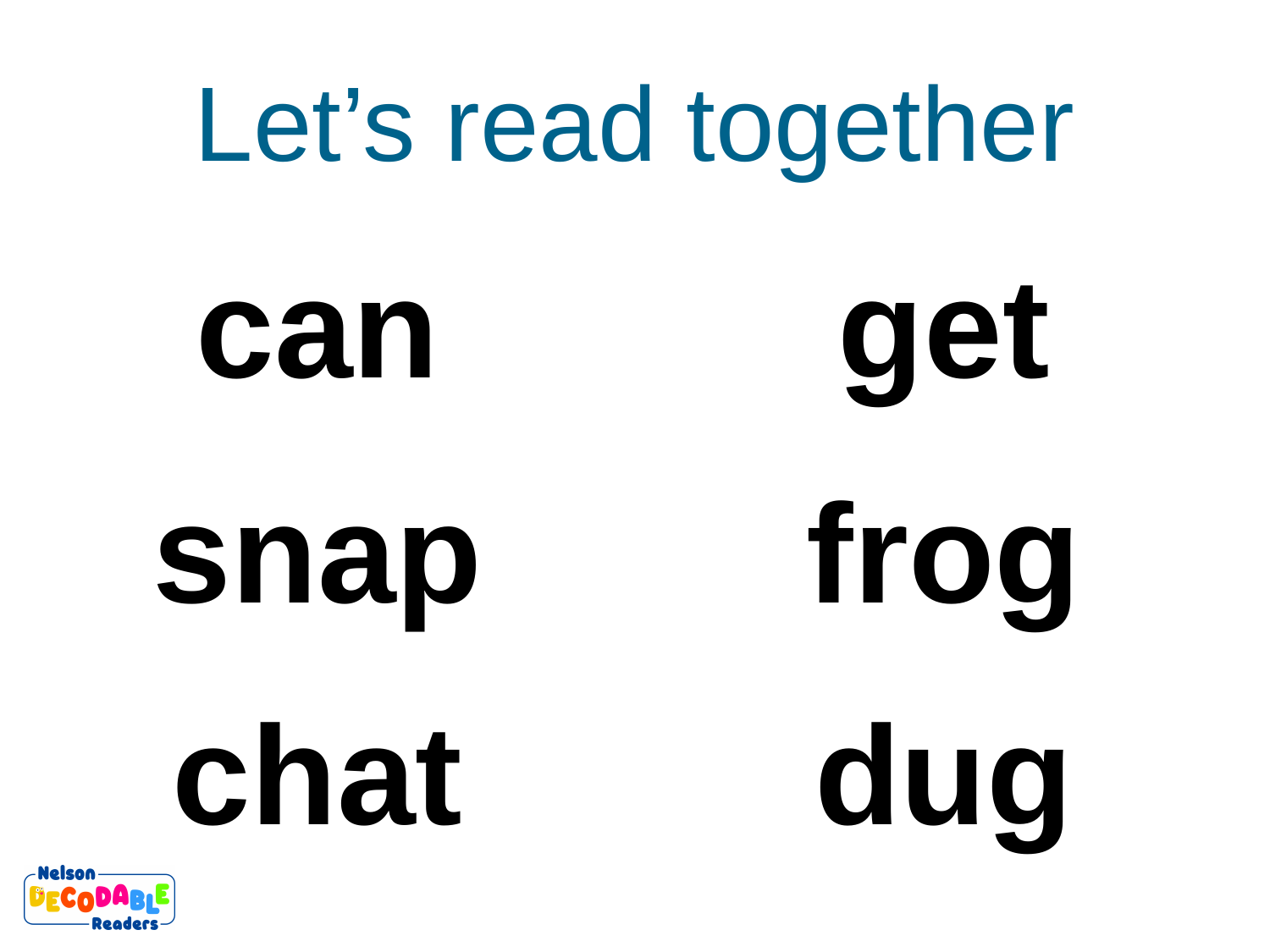

Let’s read together
can
get
snap
frog
dug
chat